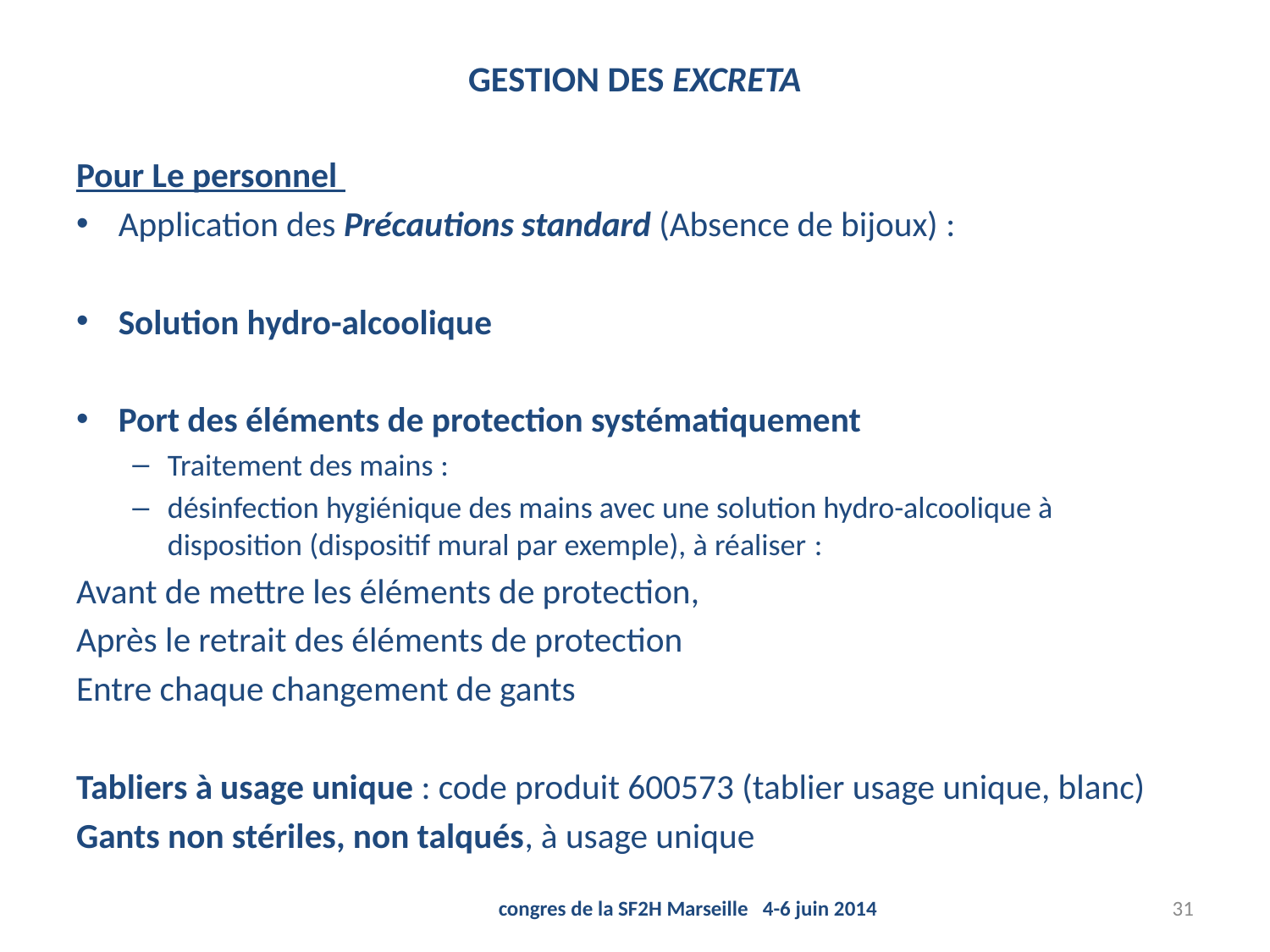

# GESTION DES EXCRETA
Pour Le personnel
Application des Précautions standard (Absence de bijoux) :

Solution hydro-alcoolique

Port des éléments de protection systématiquement
Traitement des mains :
désinfection hygiénique des mains avec une solution hydro-alcoolique à disposition (dispositif mural par exemple), à réaliser :
Avant de mettre les éléments de protection,
Après le retrait des éléments de protection
Entre chaque changement de gants

Tabliers à usage unique : code produit 600573 (tablier usage unique, blanc)
Gants non stériles, non talqués, à usage unique

congres de la SF2H Marseille   4-6 juin 2014
31